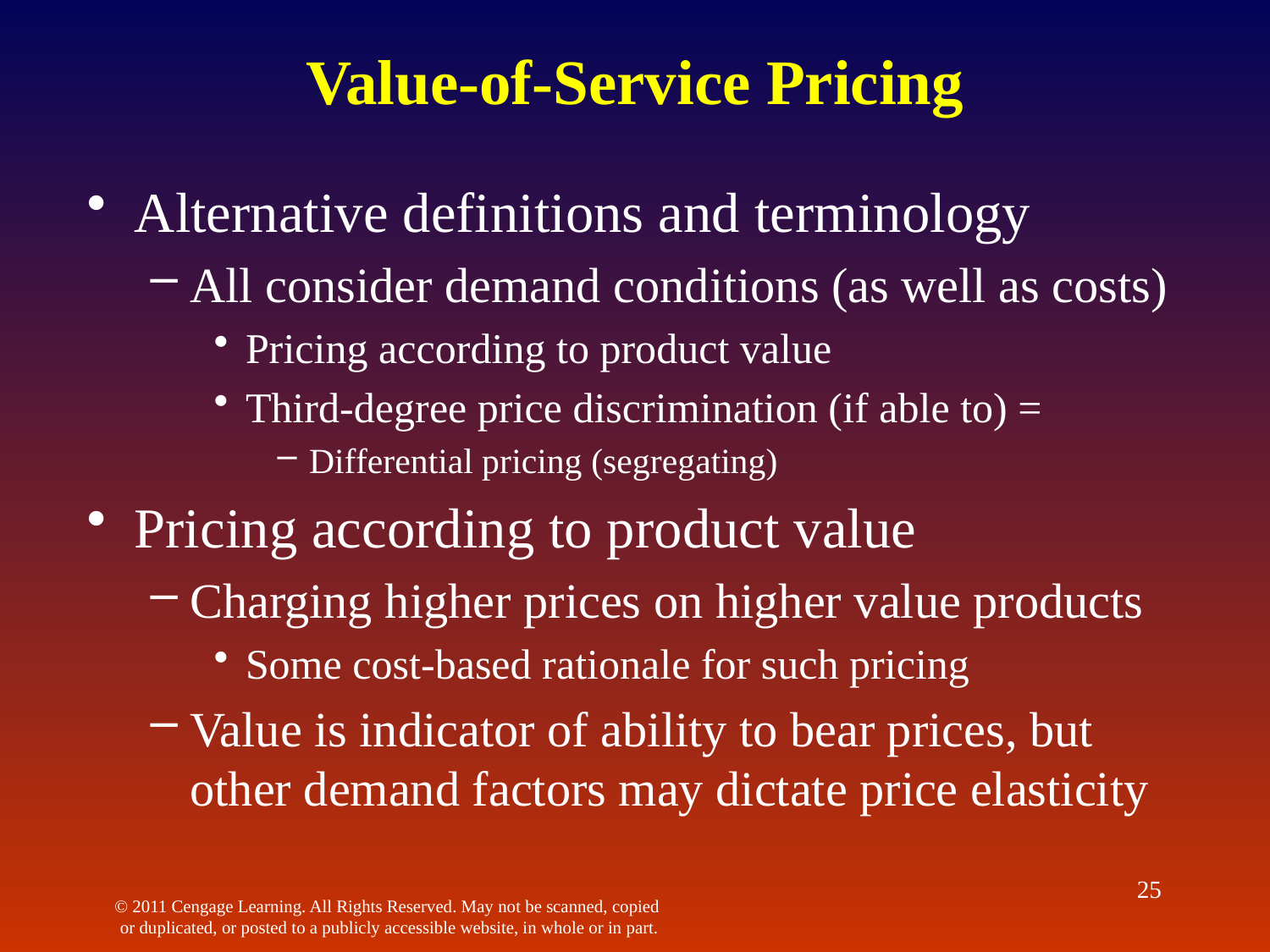

# Value-of-Service Pricing
Alternative definitions and terminology
All consider demand conditions (as well as costs)
Pricing according to product value
Third-degree price discrimination (if able to) =
Differential pricing (segregating)
Pricing according to product value
Charging higher prices on higher value products
Some cost-based rationale for such pricing
Value is indicator of ability to bear prices, but other demand factors may dictate price elasticity
25
© 2011 Cengage Learning. All Rights Reserved. May not be scanned, copied   or duplicated, or posted to a publicly accessible website, in whole or in part.